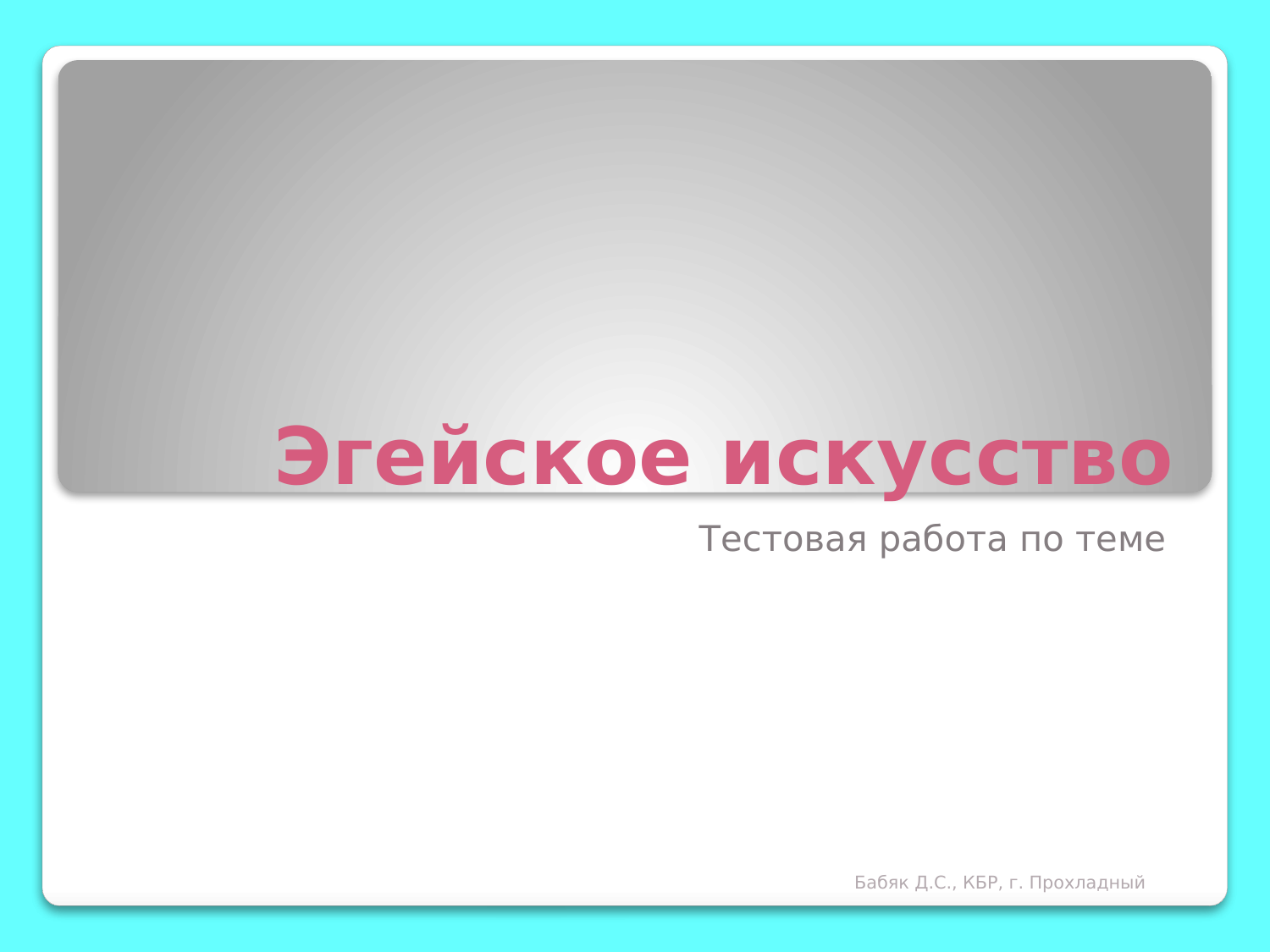

# Эгейское искусство
Тестовая работа по теме
Бабяк Д.С., КБР, г. Прохладный